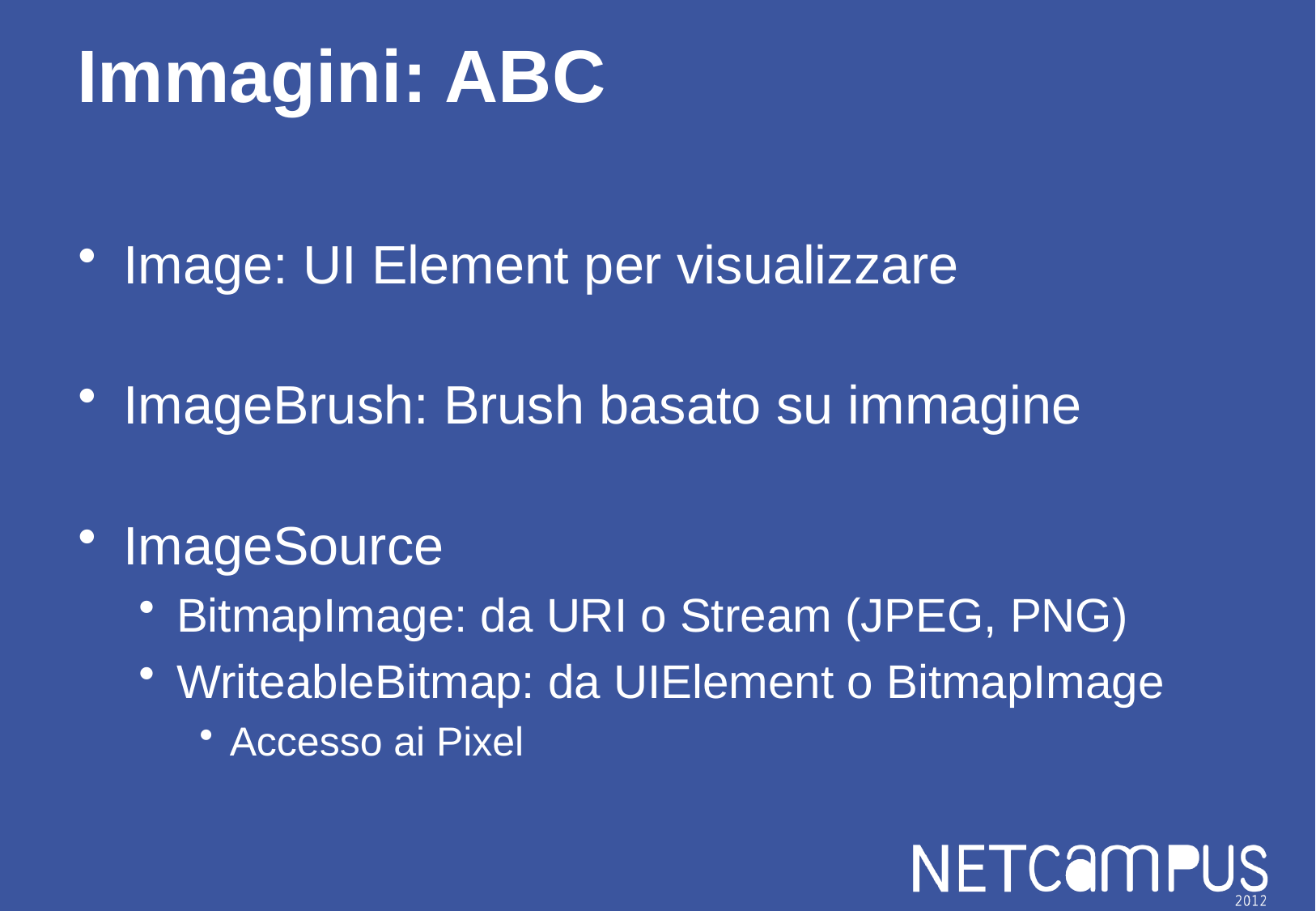

# Immagini: ABC
Image: UI Element per visualizzare
ImageBrush: Brush basato su immagine
ImageSource
BitmapImage: da URI o Stream (JPEG, PNG)
WriteableBitmap: da UIElement o BitmapImage
Accesso ai Pixel